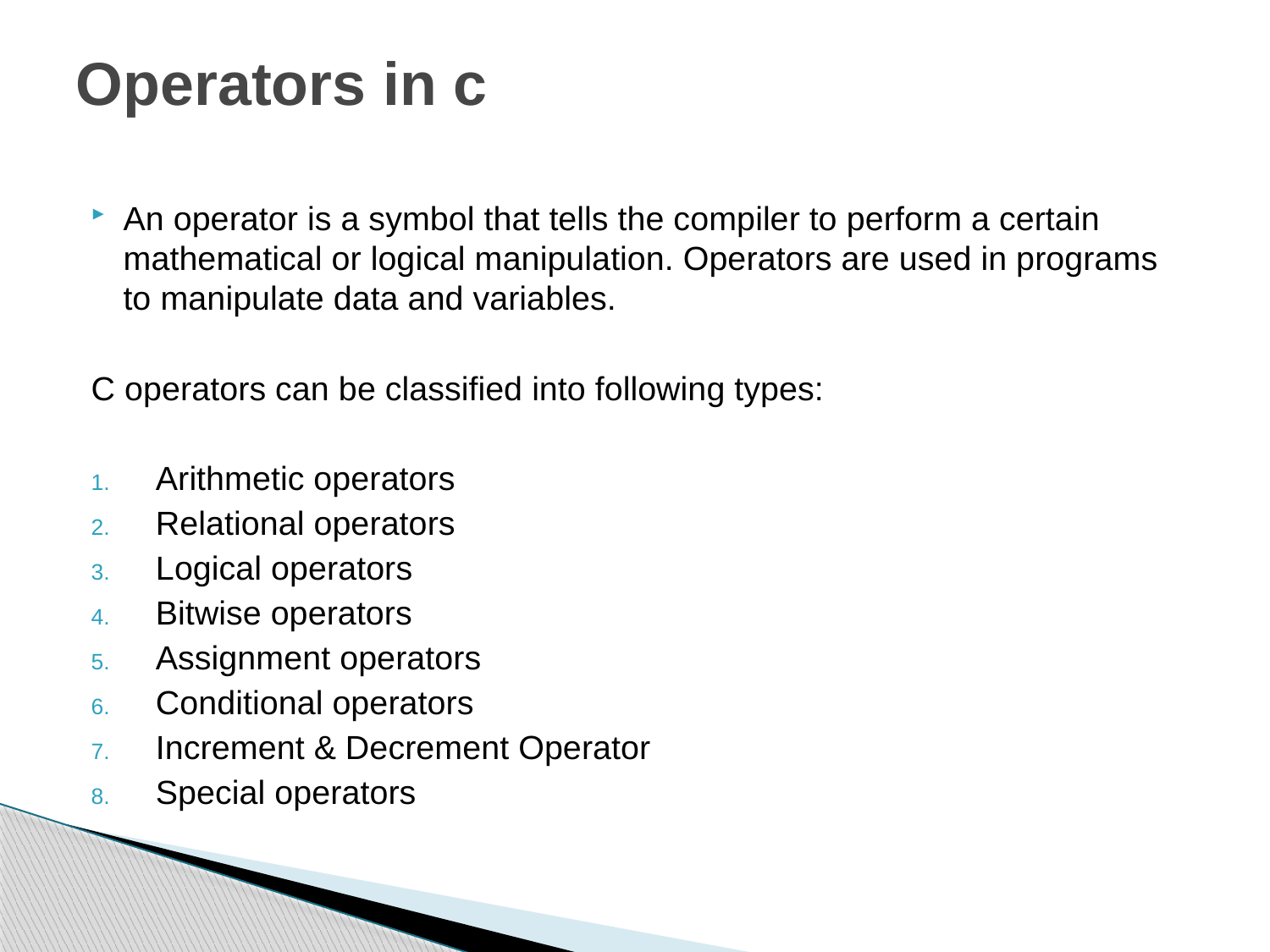

# Operators in c

An operator is a symbol that tells the compiler to perform a certain mathematical or logical manipulation. Operators are used in programs to manipulate data and variables.

C operators can be classified into following types:

Arithmetic operators
Relational operators
Logical operators
Bitwise operators
Assignment operators
Conditional operators
Increment & Decrement Operator
Special operators